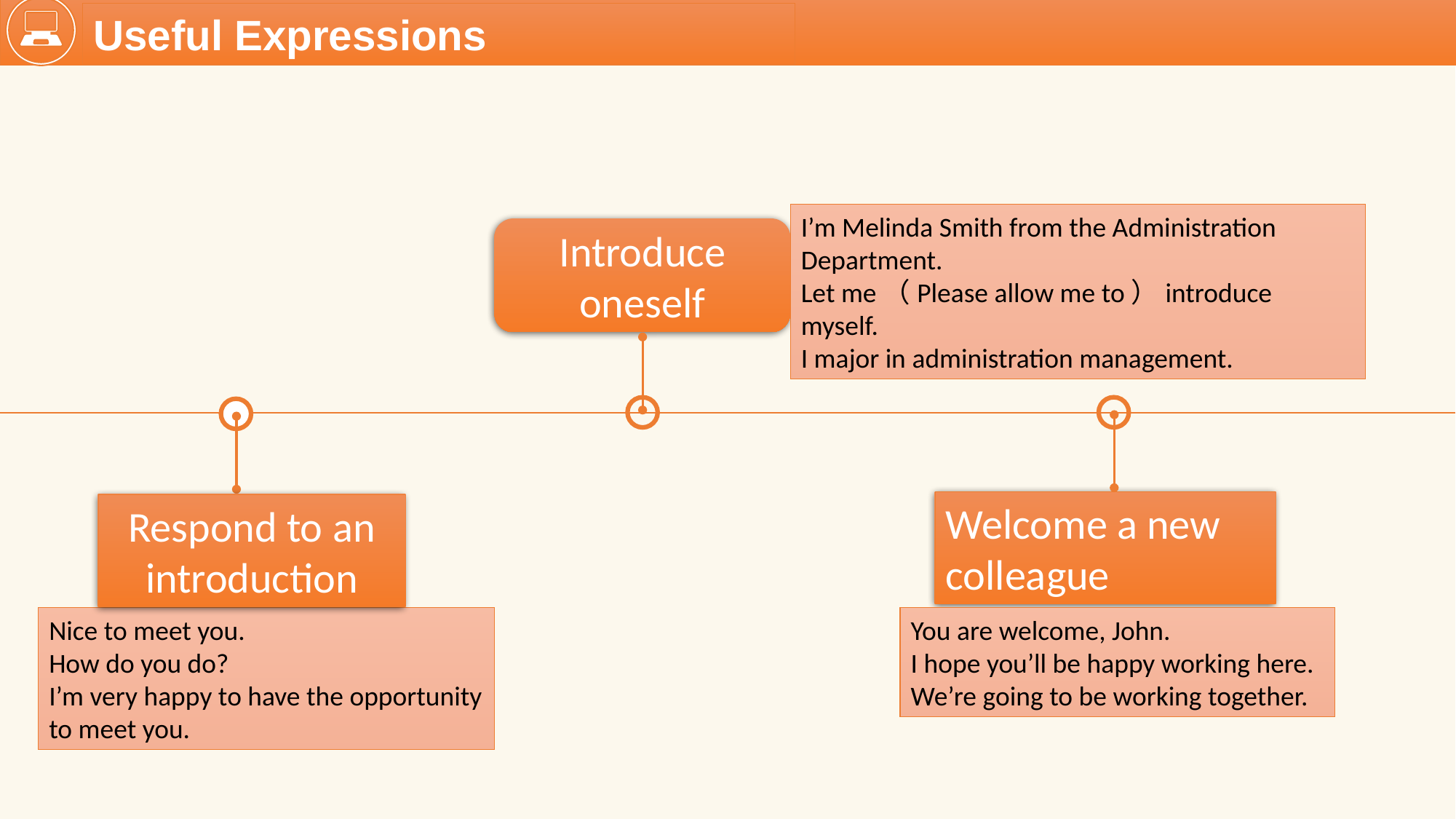

Useful Expressions
I’m Melinda Smith from the Administration Department.
Let me（Please allow me to）introduce myself.
I major in administration management.
Introduce oneself

Welcome a new colleague
You are welcome, John.
I hope you’ll be happy working here.
We’re going to be working together.
Respond to an introduction
Nice to meet you.
How do you do?
I’m very happy to have the opportunity to meet you.